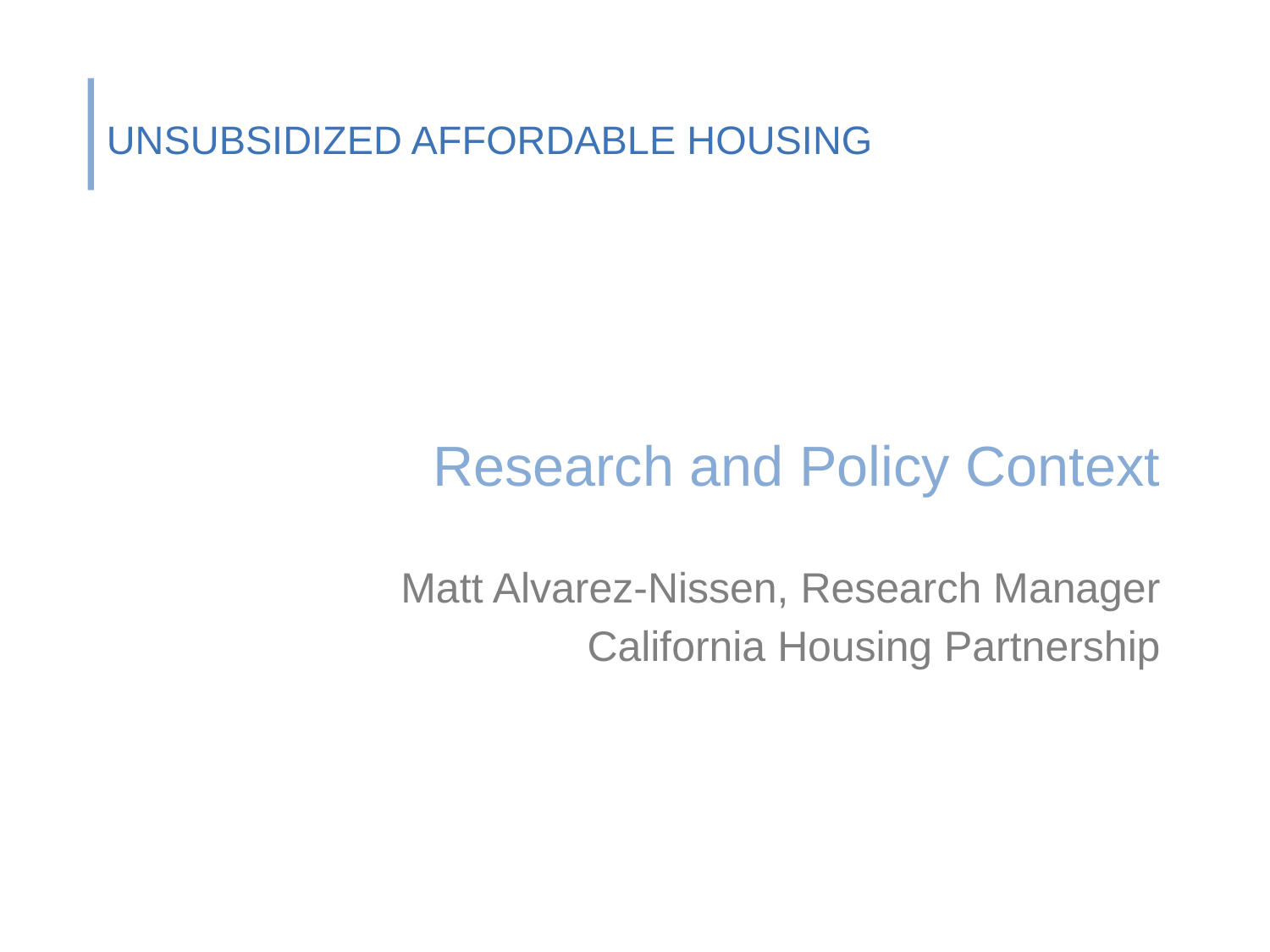

# UNSUBSIDIZED AFFORDABLE HOUSING
Research and Policy Context
Matt Alvarez-Nissen, Research Manager
California Housing Partnership